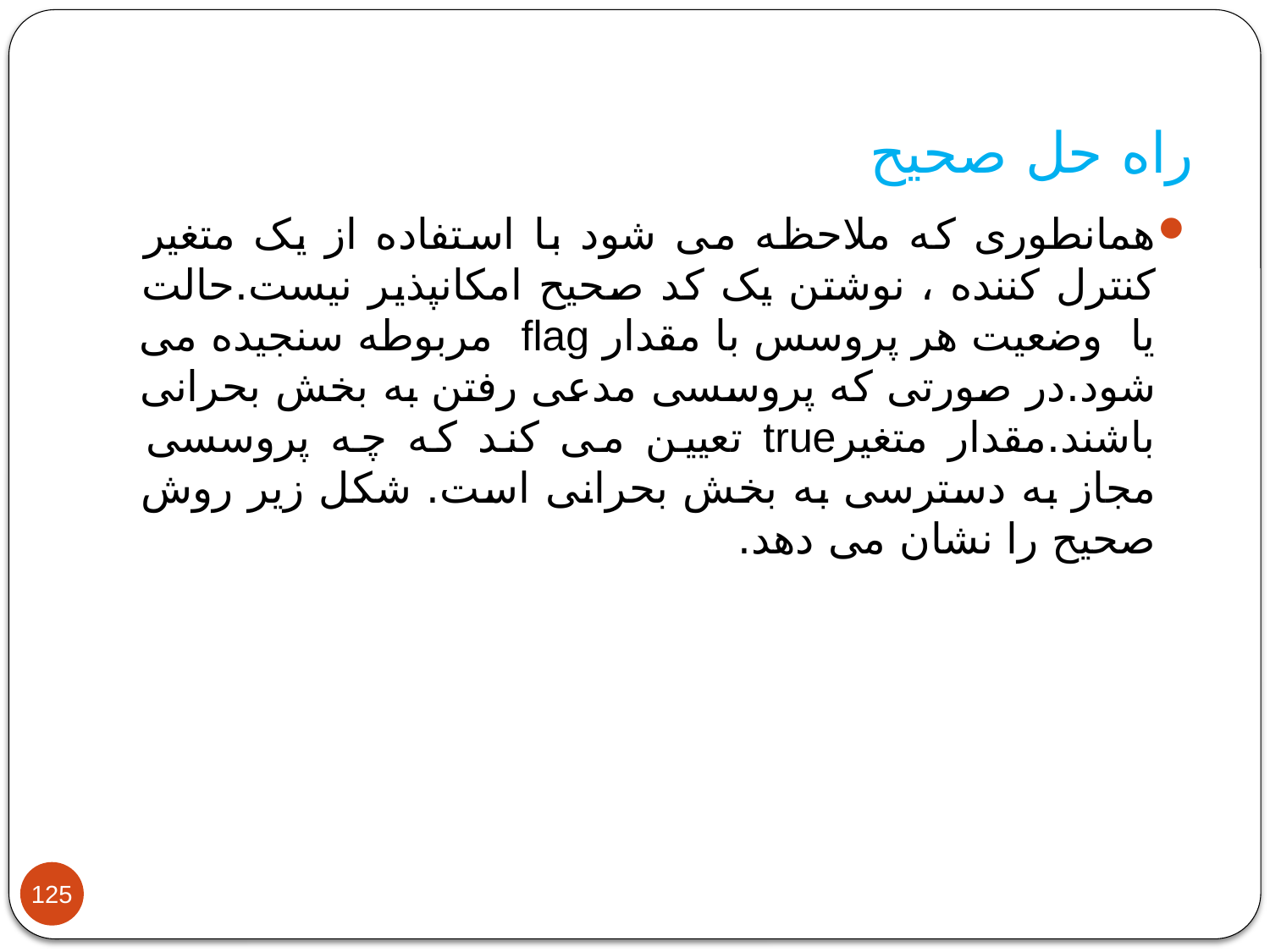

# راه حل صحیح
همانطوری که ملاحظه می شود با استفاده از یک متغیر کنترل کننده ، نوشتن یک کد صحیح امکانپذیر نیست.حالت یا  وضعیت هر پروسس با مقدار flag  مربوطه سنجیده می شود.در صورتی که پروسسی مدعی رفتن به بخش بحرانی باشند.مقدار متغیرtrue تعیین می کند که چه پروسسی مجاز به دسترسی به بخش بحرانی است. شکل زیر روش صحیح را نشان می دهد.
125